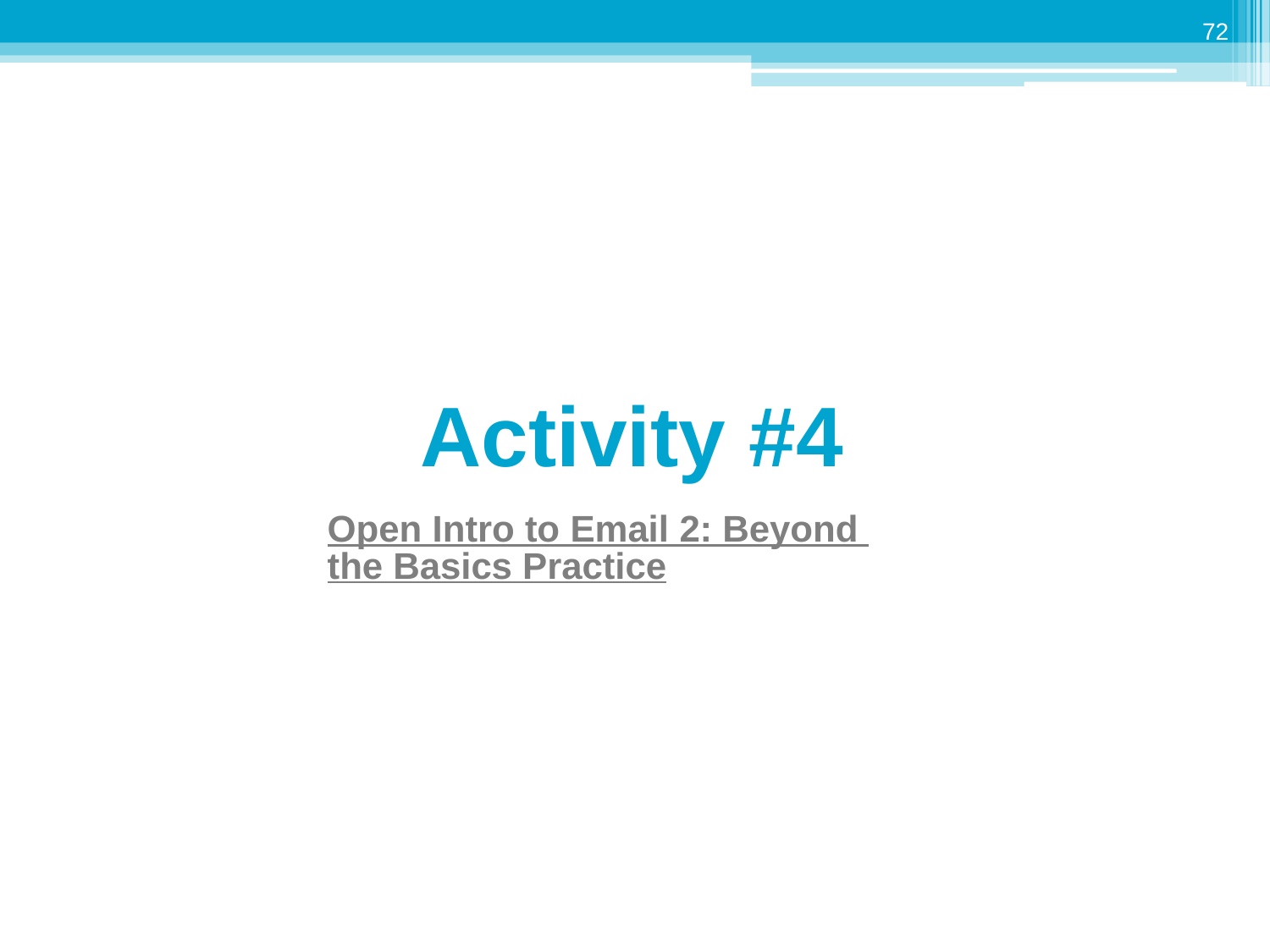

72
# Activity #4
Open Intro to Email 2: Beyond the Basics Practice